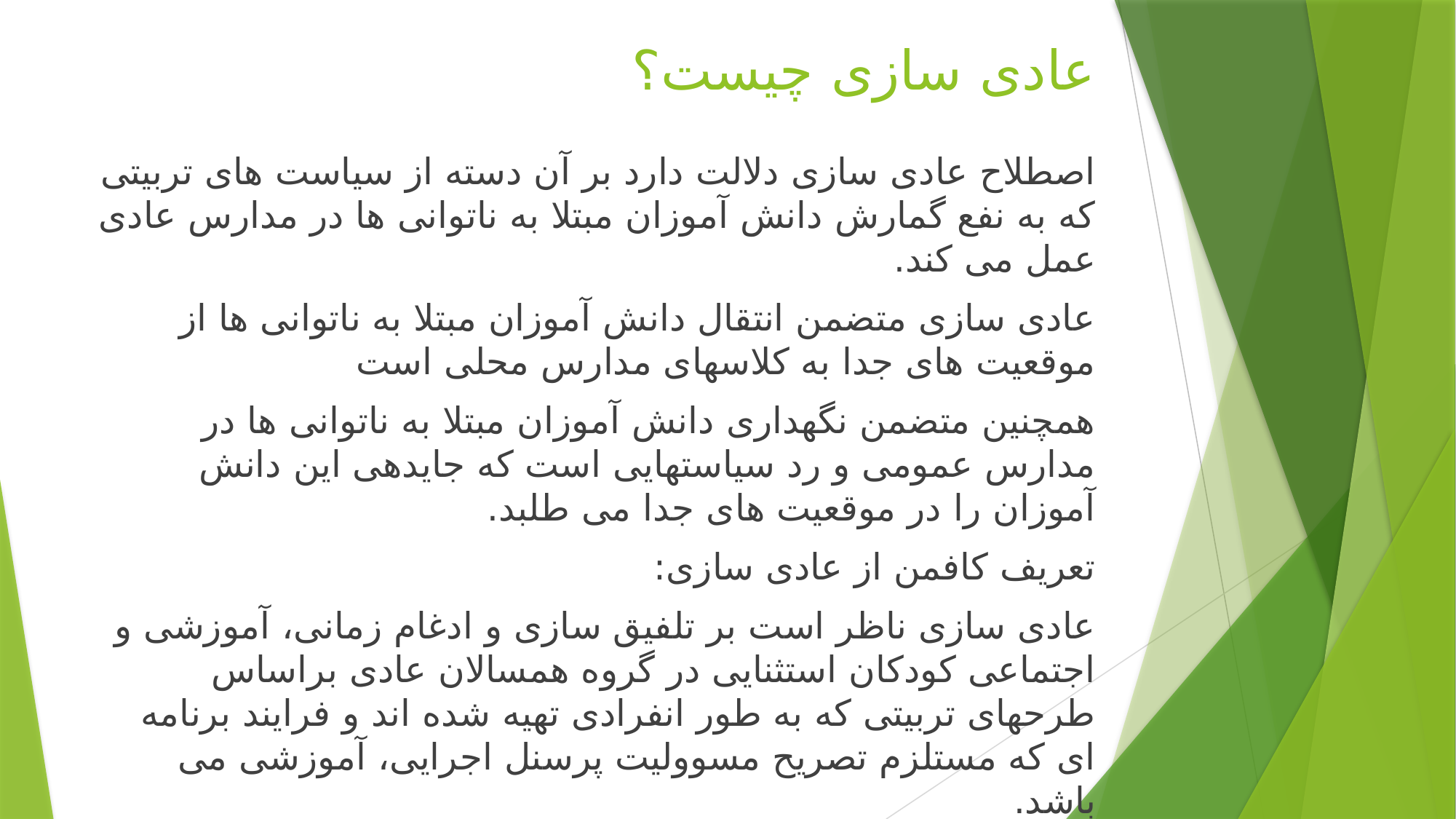

# عادی سازی چیست؟
اصطلاح عادی سازی دلالت دارد بر آن دسته از سیاست های تربیتی که به نفع گمارش دانش آموزان مبتلا به ناتوانی ها در مدارس عادی عمل می کند.
عادی سازی متضمن انتقال دانش آموزان مبتلا به ناتوانی ها از موقعیت های جدا به کلاسهای مدارس محلی است
همچنین متضمن نگهداری دانش آموزان مبتلا به ناتوانی ها در مدارس عمومی و رد سیاستهایی است که جایدهی این دانش آموزان را در موقعیت های جدا می طلبد.
تعریف کافمن از عادی سازی:
عادی سازی ناظر است بر تلفیق سازی و ادغام زمانی، آموزشی و اجتماعی کودکان استثنایی در گروه همسالان عادی براساس طرحهای تربیتی که به طور انفرادی تهیه شده اند و فرایند برنامه ای که مستلزم تصریح مسوولیت پرسنل اجرایی، آموزشی می باشد.
طبق تعریف ارایه شده عادی سازی بیش از به کارگیری فیزیکی دانش آموزان مبتلا به ناتوانی ها در کلاس عادی است.